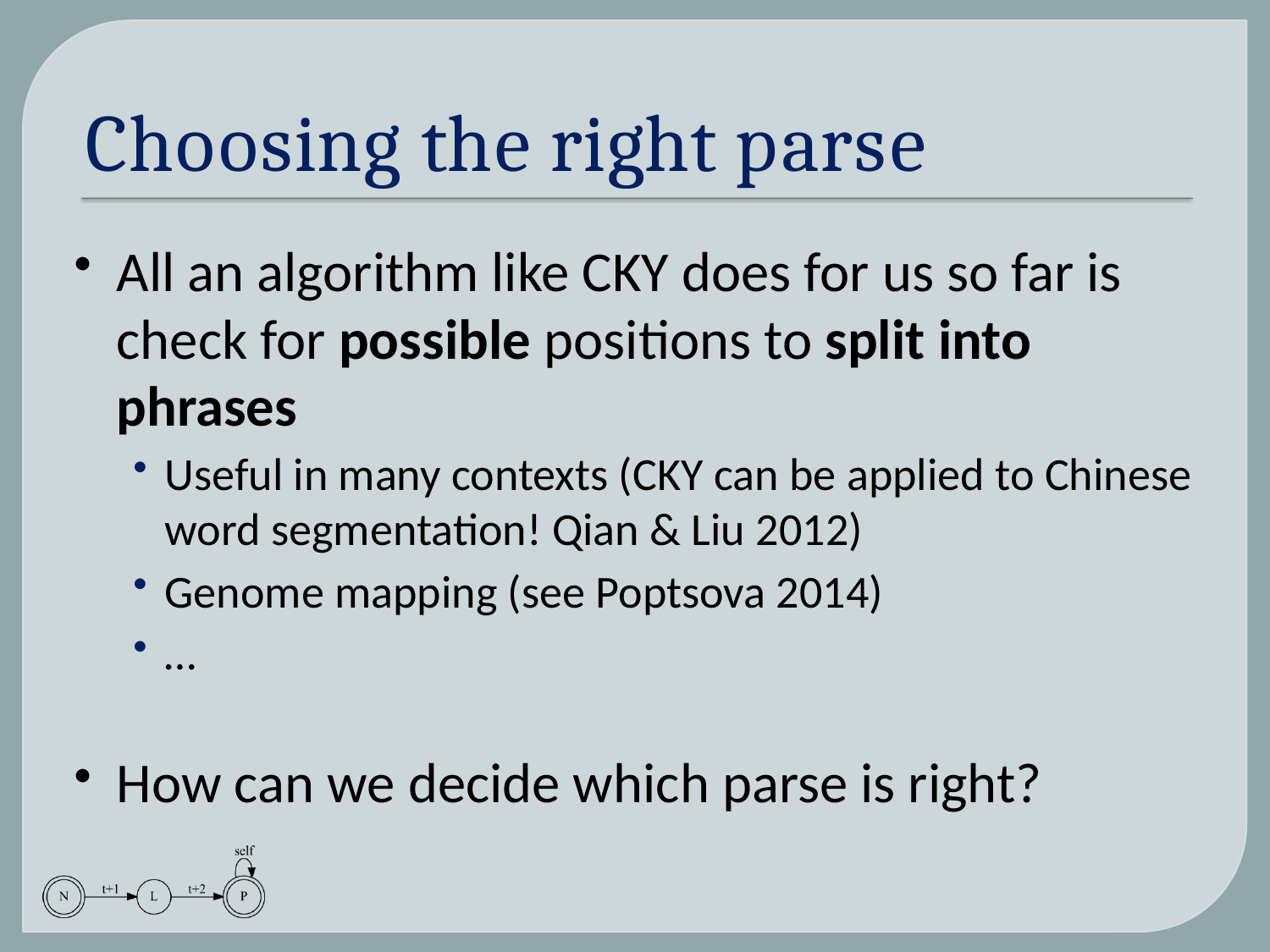

# Choosing the right parse
All an algorithm like CKY does for us so far is check for possible positions to split into phrases
Useful in many contexts (CKY can be applied to Chinese word segmentation! Qian & Liu 2012)
Genome mapping (see Poptsova 2014)
…

How can we decide which parse is right?